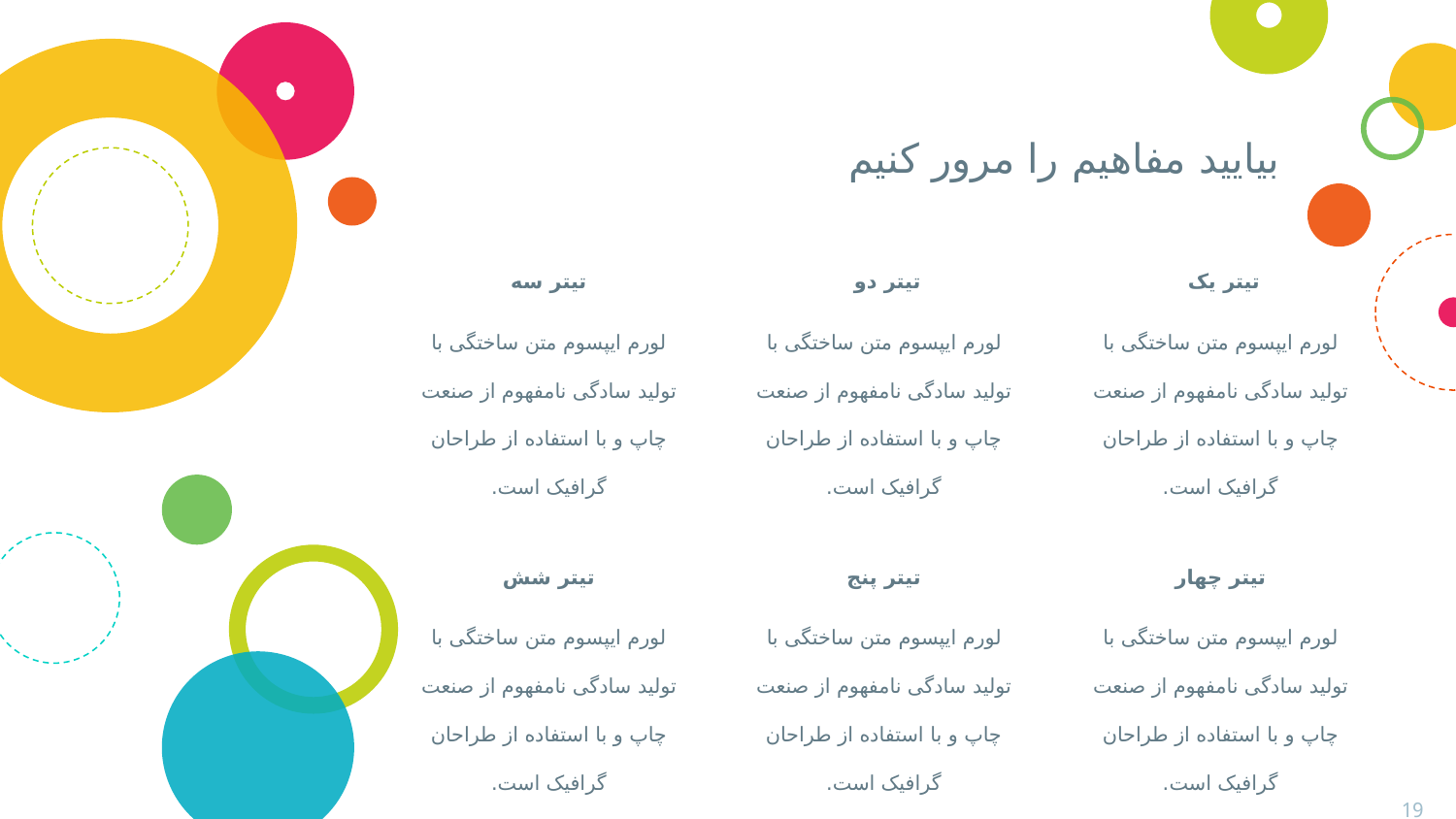

# بیایید مفاهیم را مرور کنیم
تیتر سه
لورم ایپسوم متن ساختگی با تولید سادگی نامفهوم از صنعت چاپ و با استفاده از طراحان گرافیک است.
تیتر دو
لورم ایپسوم متن ساختگی با تولید سادگی نامفهوم از صنعت چاپ و با استفاده از طراحان گرافیک است.
تیتر یک
لورم ایپسوم متن ساختگی با تولید سادگی نامفهوم از صنعت چاپ و با استفاده از طراحان گرافیک است.

تیتر شش
لورم ایپسوم متن ساختگی با تولید سادگی نامفهوم از صنعت چاپ و با استفاده از طراحان گرافیک است.
تیتر پنج
لورم ایپسوم متن ساختگی با تولید سادگی نامفهوم از صنعت چاپ و با استفاده از طراحان گرافیک است.
تیتر چهار
لورم ایپسوم متن ساختگی با تولید سادگی نامفهوم از صنعت چاپ و با استفاده از طراحان گرافیک است.

19